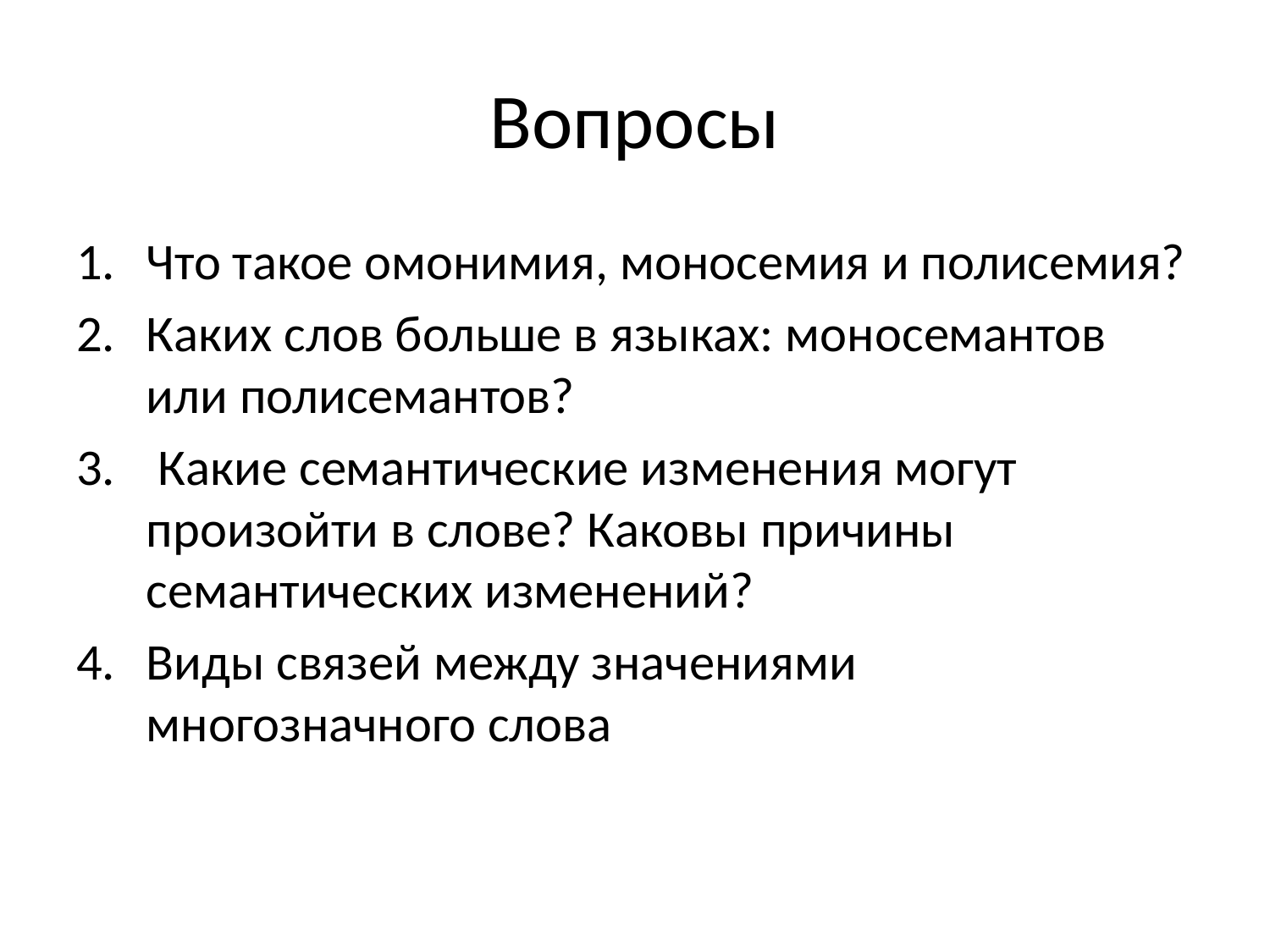

# Вопросы
Что такое омонимия, моносемия и полисемия?
Каких слов больше в языках: моносемантов или полисемантов?
 Какие семантические изменения могут произойти в слове? Каковы причины семантических изменений?
Виды связей между значениями многозначного слова